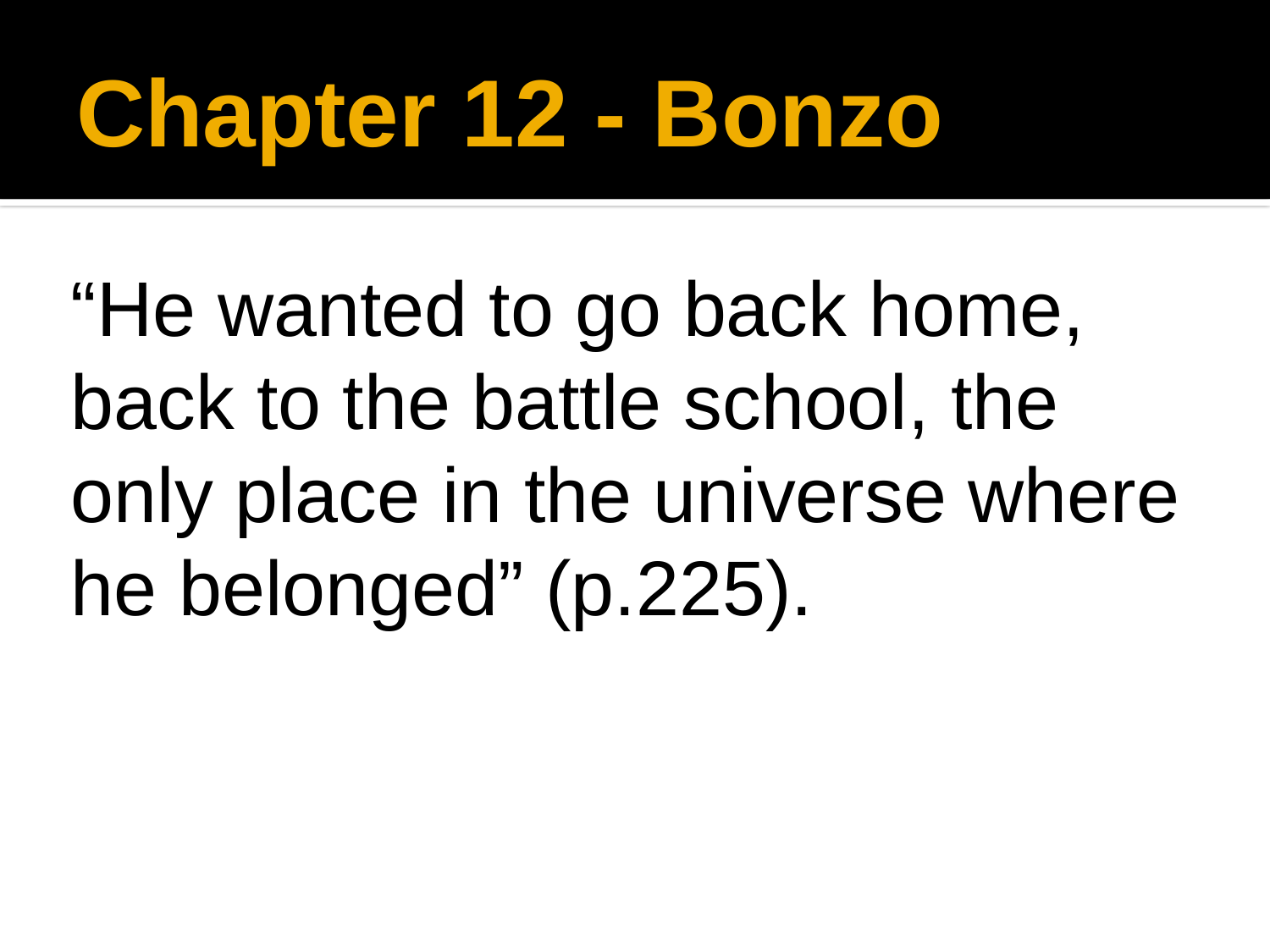

# Chapter 12 - Bonzo
“He wanted to go back home, back to the battle school, the only place in the universe where he belonged” (p.225).